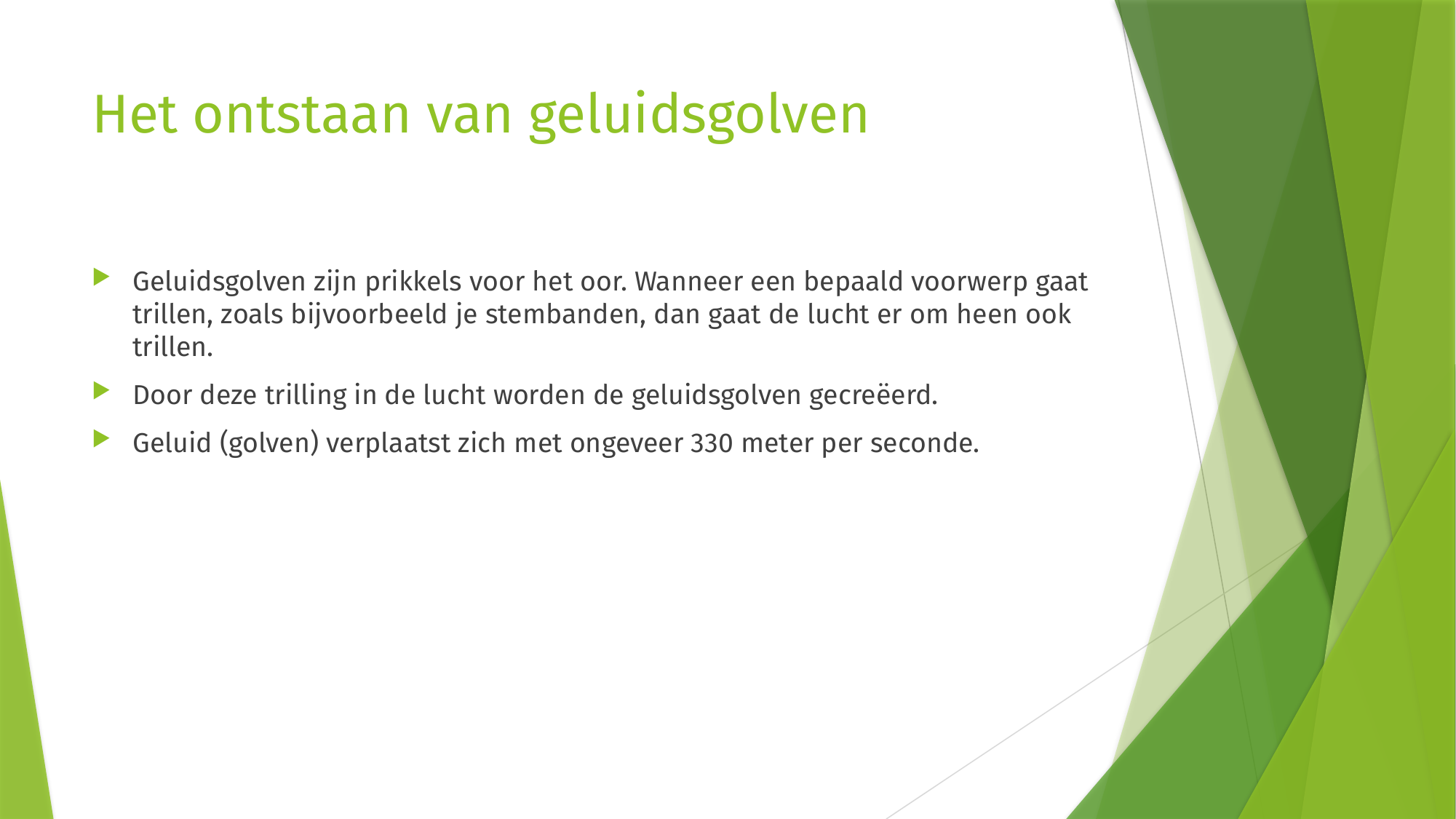

# Het ontstaan van geluidsgolven
Geluidsgolven zijn prikkels voor het oor. Wanneer een bepaald voorwerp gaat trillen, zoals bijvoorbeeld je stembanden, dan gaat de lucht er om heen ook trillen.
Door deze trilling in de lucht worden de geluidsgolven gecreëerd.
Geluid (golven) verplaatst zich met ongeveer 330 meter per seconde.